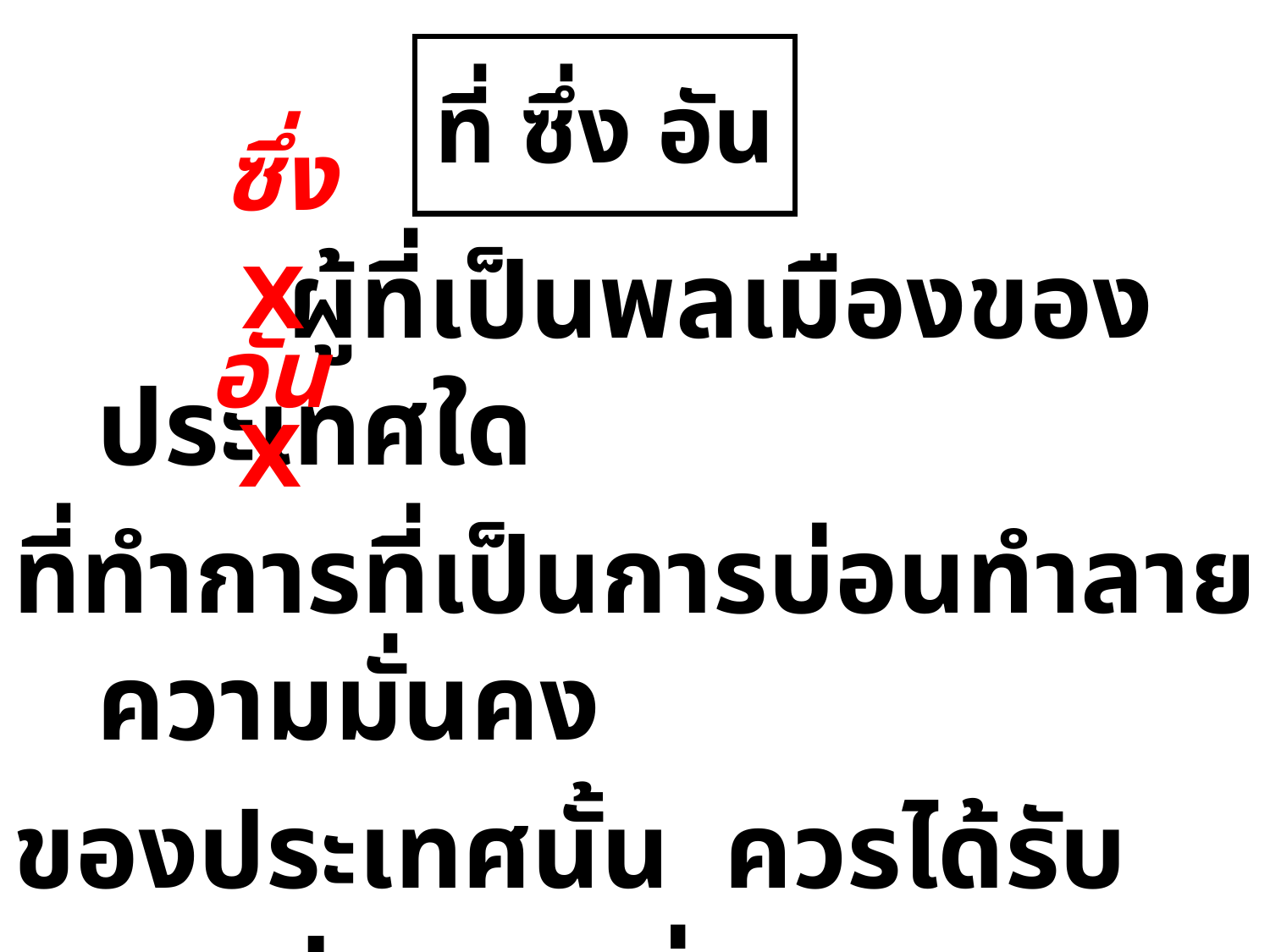

# ที่ ซึ่ง อัน
ซึ่ง
          ผู้ที่เป็นพลเมืองของประเทศใด
ที่ทำการที่เป็นการบ่อนทำลายความมั่นคง
ของประเทศนั้น  ควรได้รับการประณามว่า
เป็นผู้ทรยศต่อประเทศชาติ
X
อัน
X